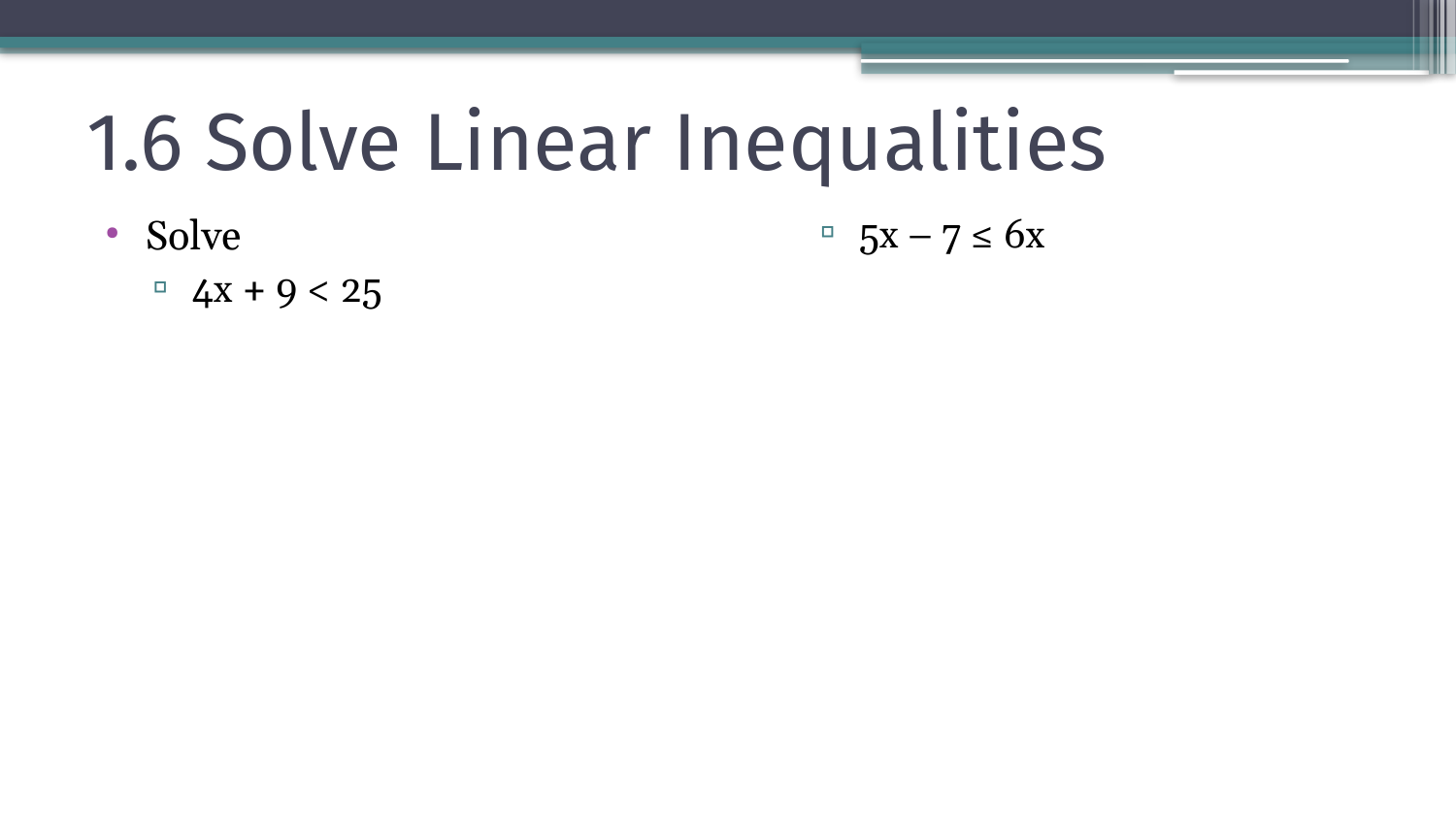

# 1.6 Solve Linear Inequalities
Solve
4x + 9 < 25

5x – 7 ≤ 6x